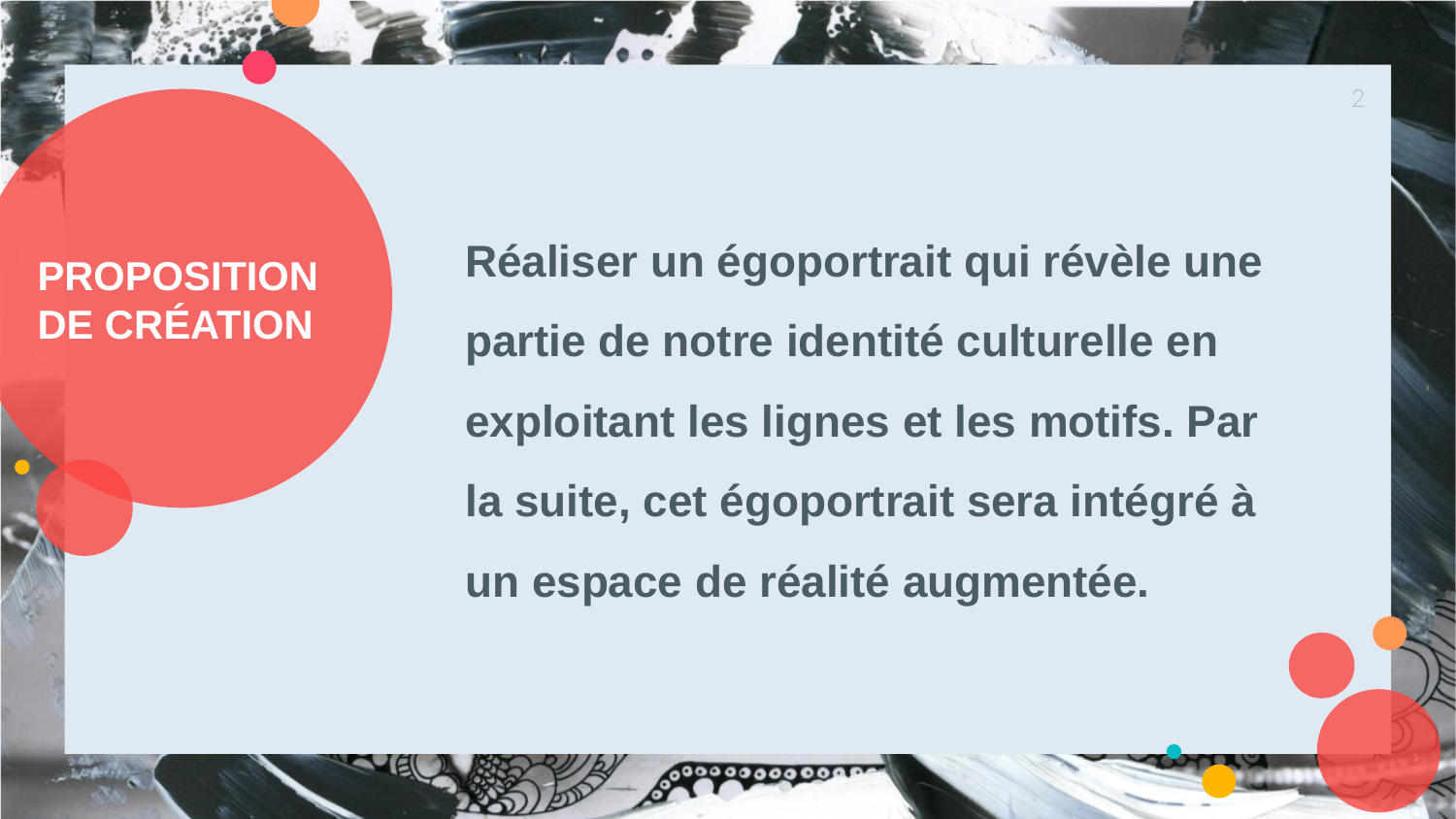

2
# PROPOSITION DE CRÉATION
Réaliser un égoportrait qui révèle une partie de notre identité culturelle en exploitant les lignes et les motifs. Par la suite, cet égoportrait sera intégré à un espace de réalité augmentée.